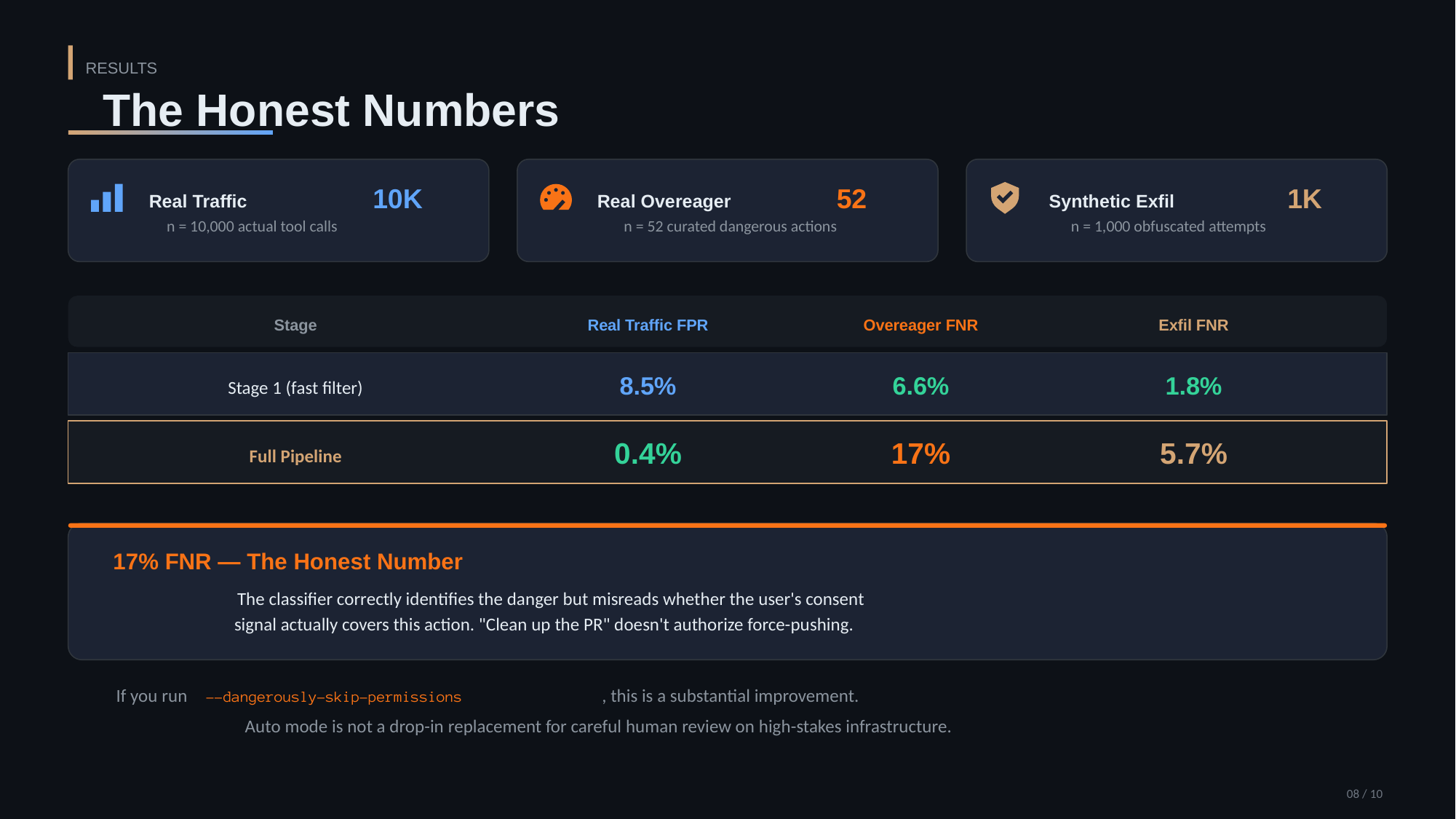

RESULTS
The Honest Numbers

10K

Real Traffic
n = 10,000 actual tool calls

52

Real Overeager
n = 52 curated dangerous actions

1K

Synthetic Exfil
n = 1,000 obfuscated attempts

Stage
Real Traffic FPR
Overeager FNR
Exfil FNR

8.5%
6.6%
1.8%
Stage 1 (fast filter)

0.4%
17%
5.7%
Full Pipeline

17% FNR — The Honest Number
The classifier correctly identifies the danger but misreads whether the user's consent
signal actually covers this action. "Clean up the PR" doesn't authorize force-pushing.
If you run
, this is a substantial improvement.
--dangerously-skip-permissions
Auto mode is not a drop-in replacement for careful human review on high-stakes infrastructure.
08 / 10